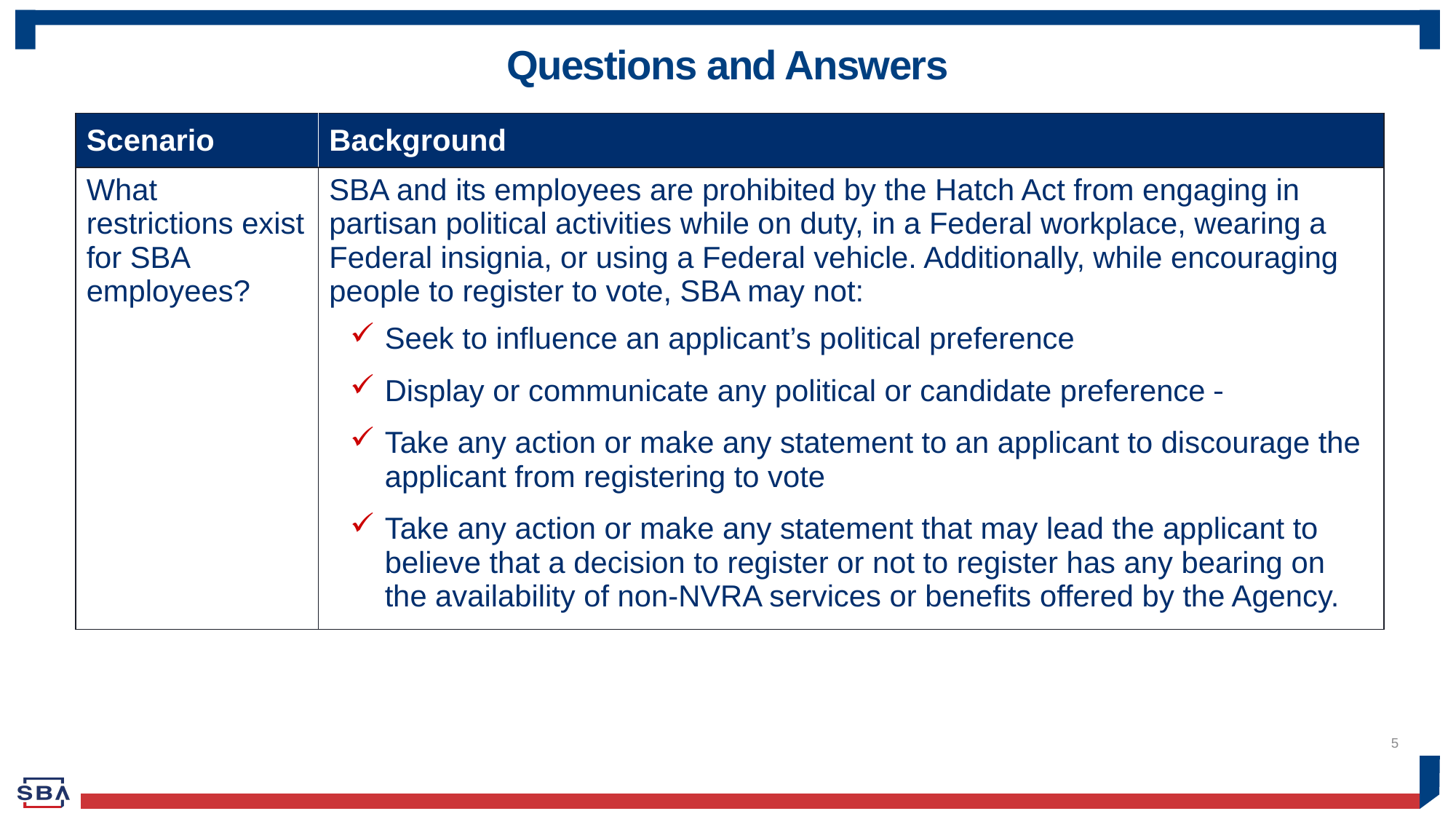

# Questions and Answers
| Scenario | Background |
| --- | --- |
| What restrictions exist for SBA employees? | SBA and its employees are prohibited by the Hatch Act from engaging in partisan political activities while on duty, in a Federal workplace, wearing a Federal insignia, or using a Federal vehicle. Additionally, while encouraging people to register to vote, SBA may not: Seek to influence an applicant’s political preference Display or communicate any political or candidate preference Take any action or make any statement to an applicant to discourage the applicant from registering to vote Take any action or make any statement that may lead the applicant to believe that a decision to register or not to register has any bearing on the availability of non-NVRA services or benefits offered by the Agency. |
5